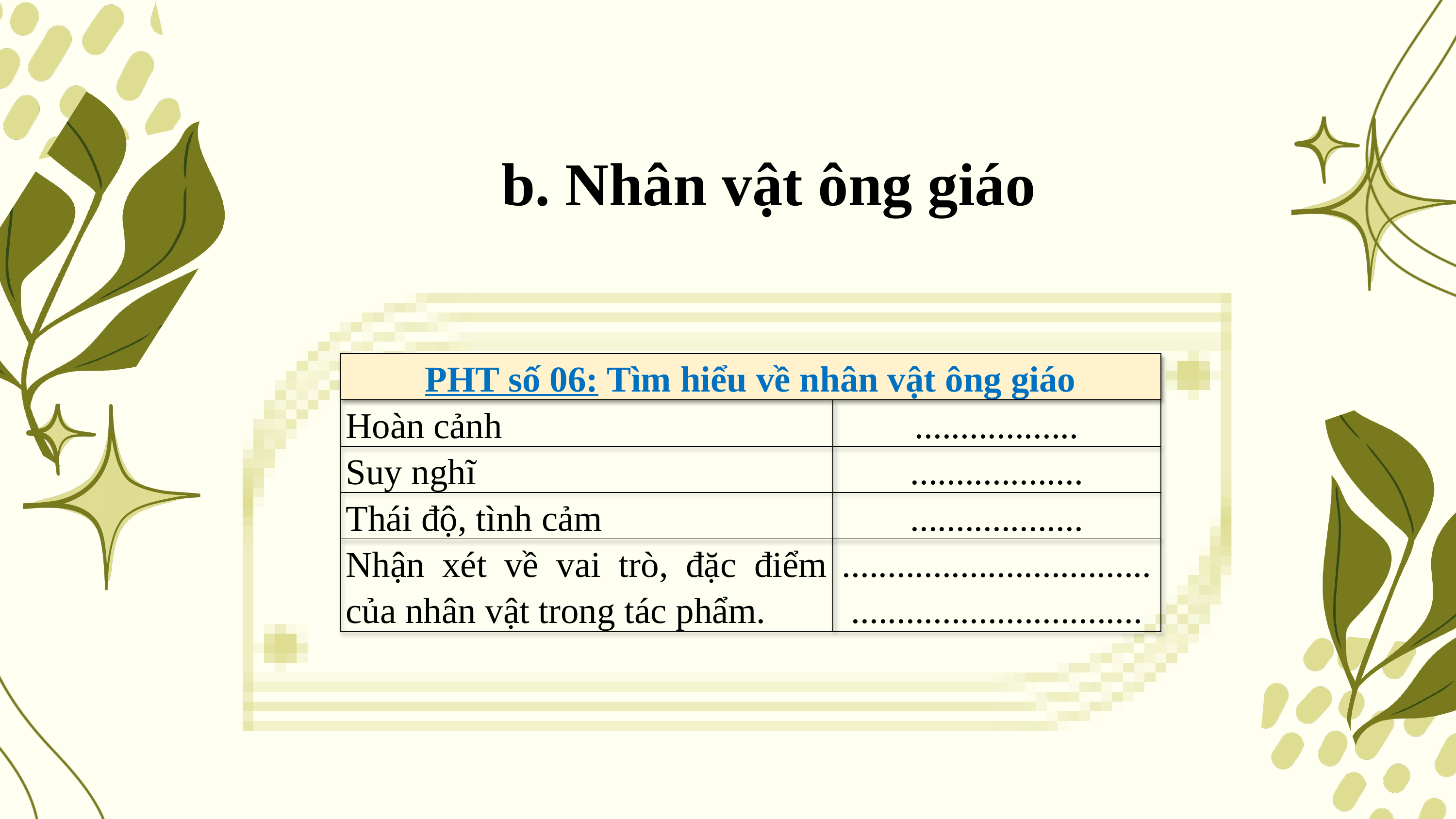

b. Nhân vật ông giáo

| PHT số 06: Tìm hiểu về nhân vật ông giáo |  |
| --- | --- |
| Hoàn cảnh | .................. |
| Suy nghĩ | ................... |
| Thái độ, tình cảm | ................... |
| Nhận xét về vai trò, đặc điểm của nhân vật trong tác phẩm. | .................................................................. |